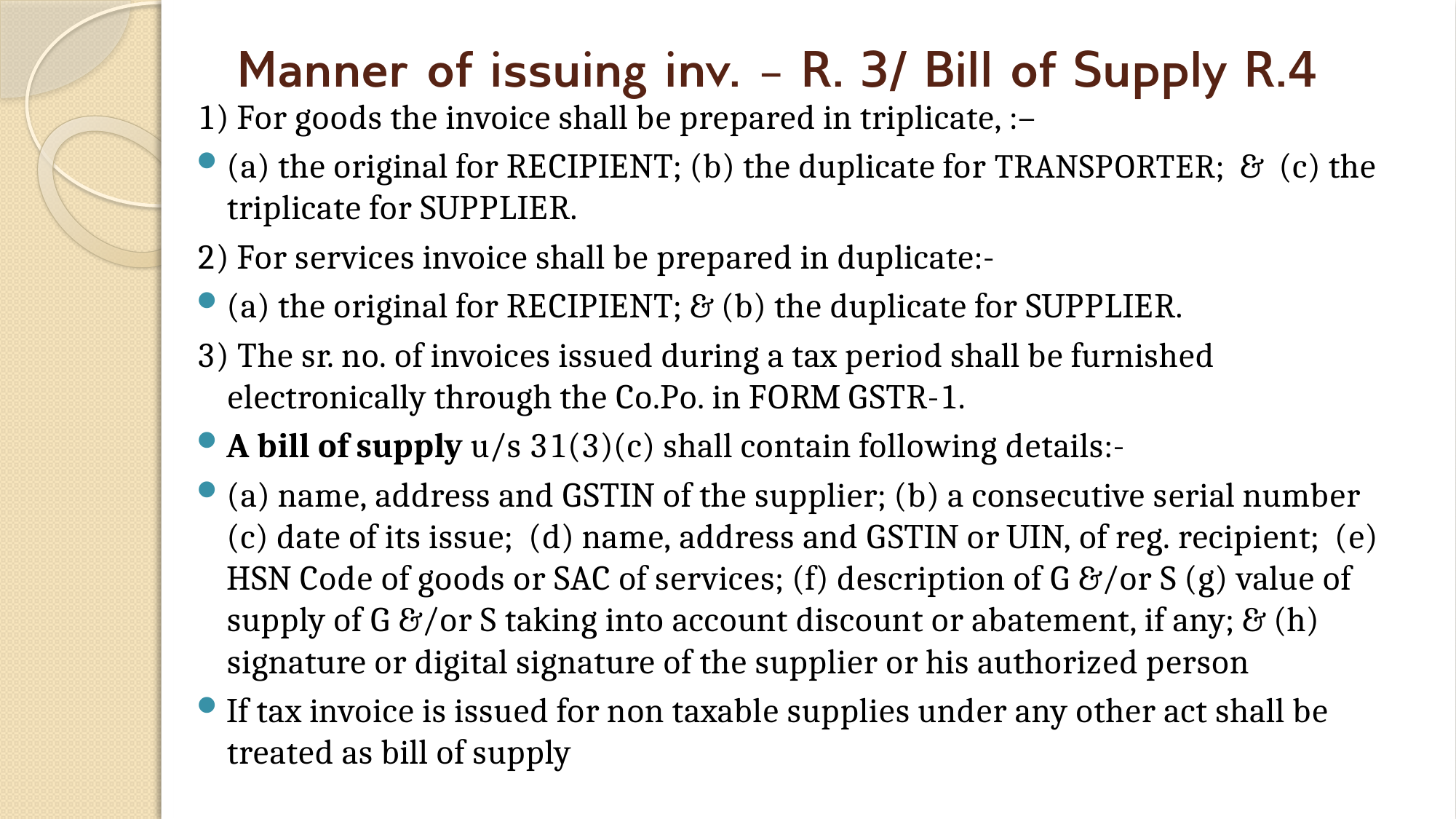

# Manner of issuing inv. – R. 3/ Bill of Supply R.4
1) For goods the invoice shall be prepared in triplicate, :–
(a) the original for RECIPIENT; (b) the duplicate for TRANSPORTER;  &  (c) the triplicate for SUPPLIER.
2) For services invoice shall be prepared in duplicate:-
(a) the original for RECIPIENT; & (b) the duplicate for SUPPLIER.
3) The sr. no. of invoices issued during a tax period shall be furnished electronically through the Co.Po. in FORM GSTR-1.
A bill of supply u/s 31(3)(c) shall contain following details:-
(a) name, address and GSTIN of the supplier; (b) a consecutive serial number (c) date of its issue;  (d) name, address and GSTIN or UIN, of reg. recipient;  (e) HSN Code of goods or SAC of services; (f) description of G &/or S (g) value of supply of G &/or S taking into account discount or abatement, if any; & (h) signature or digital signature of the supplier or his authorized person
If tax invoice is issued for non taxable supplies under any other act shall be treated as bill of supply